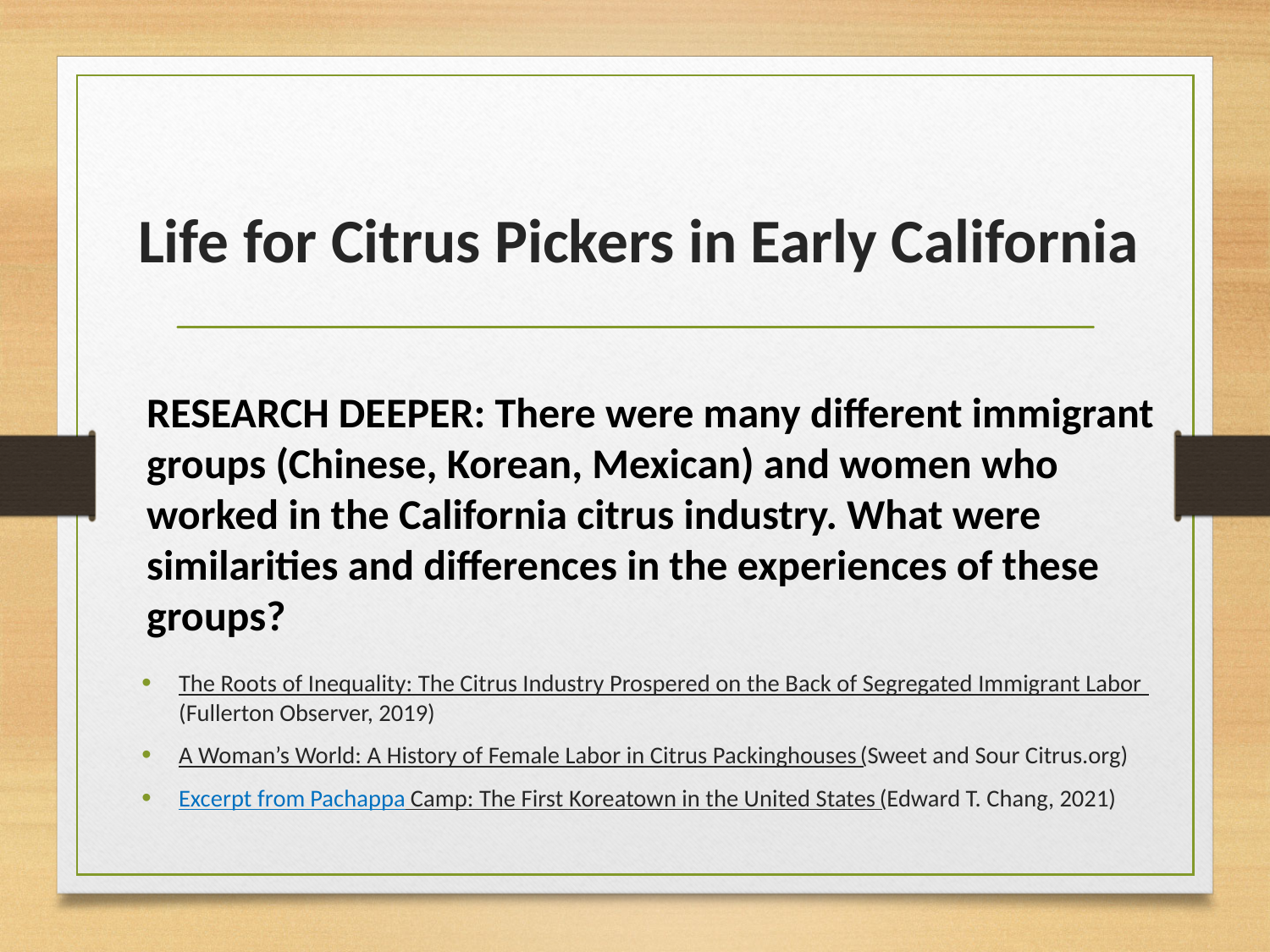

# Life for Citrus Pickers in Early California
RESEARCH DEEPER: There were many different immigrant groups (Chinese, Korean, Mexican) and women who worked in the California citrus industry. What were similarities and differences in the experiences of these groups?
The Roots of Inequality: The Citrus Industry Prospered on the Back of Segregated Immigrant Labor (Fullerton Observer, 2019)
A Woman’s World: A History of Female Labor in Citrus Packinghouses (Sweet and Sour Citrus.org)
Excerpt from Pachappa Camp: The First Koreatown in the United States (Edward T. Chang, 2021)